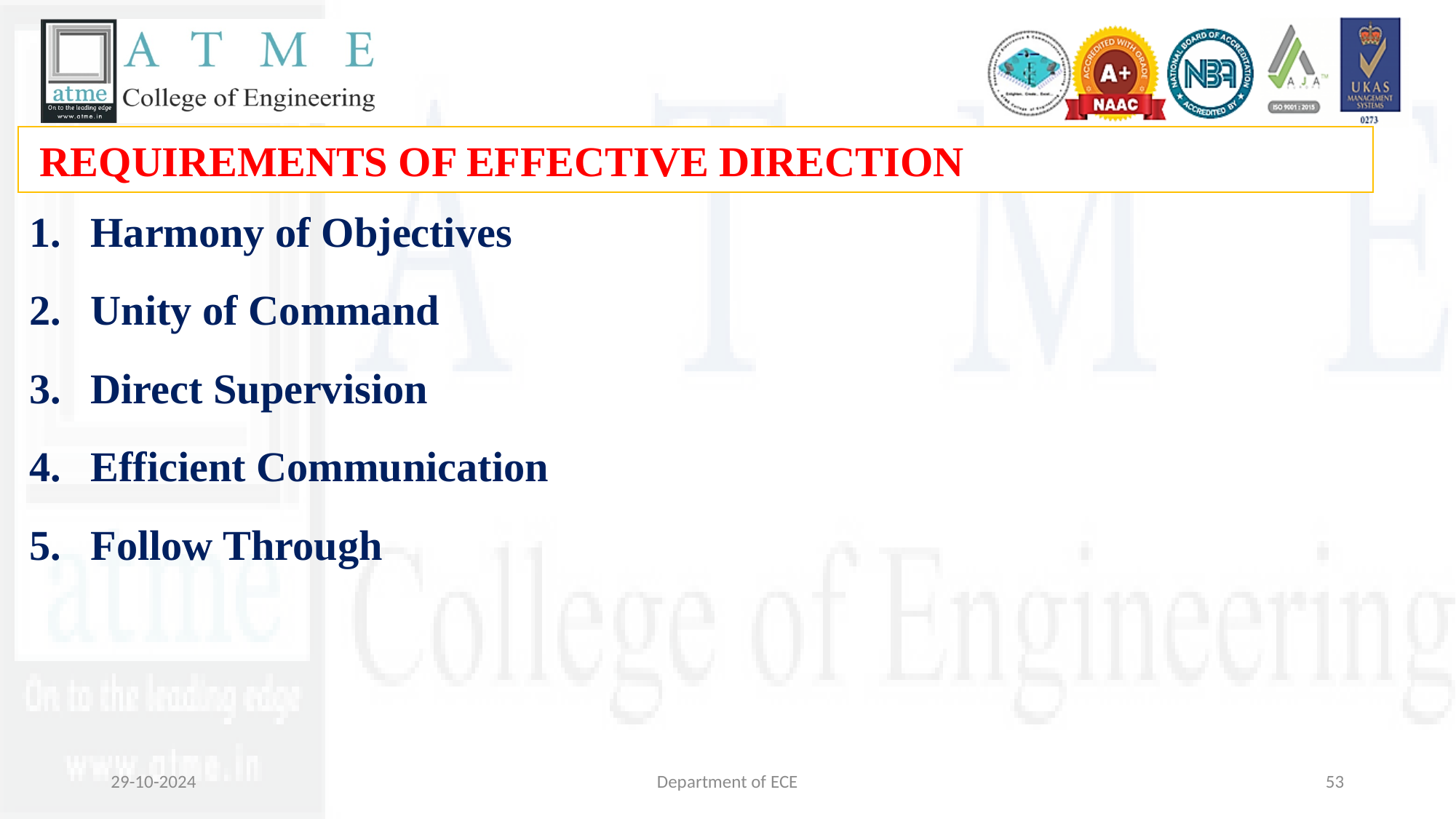

REQUIREMENTS OF EFFECTIVE DIRECTION

Harmony of Objectives
Unity of Command
Direct Supervision
Efficient Communication
Follow Through
29-10-2024
Department of ECE
53